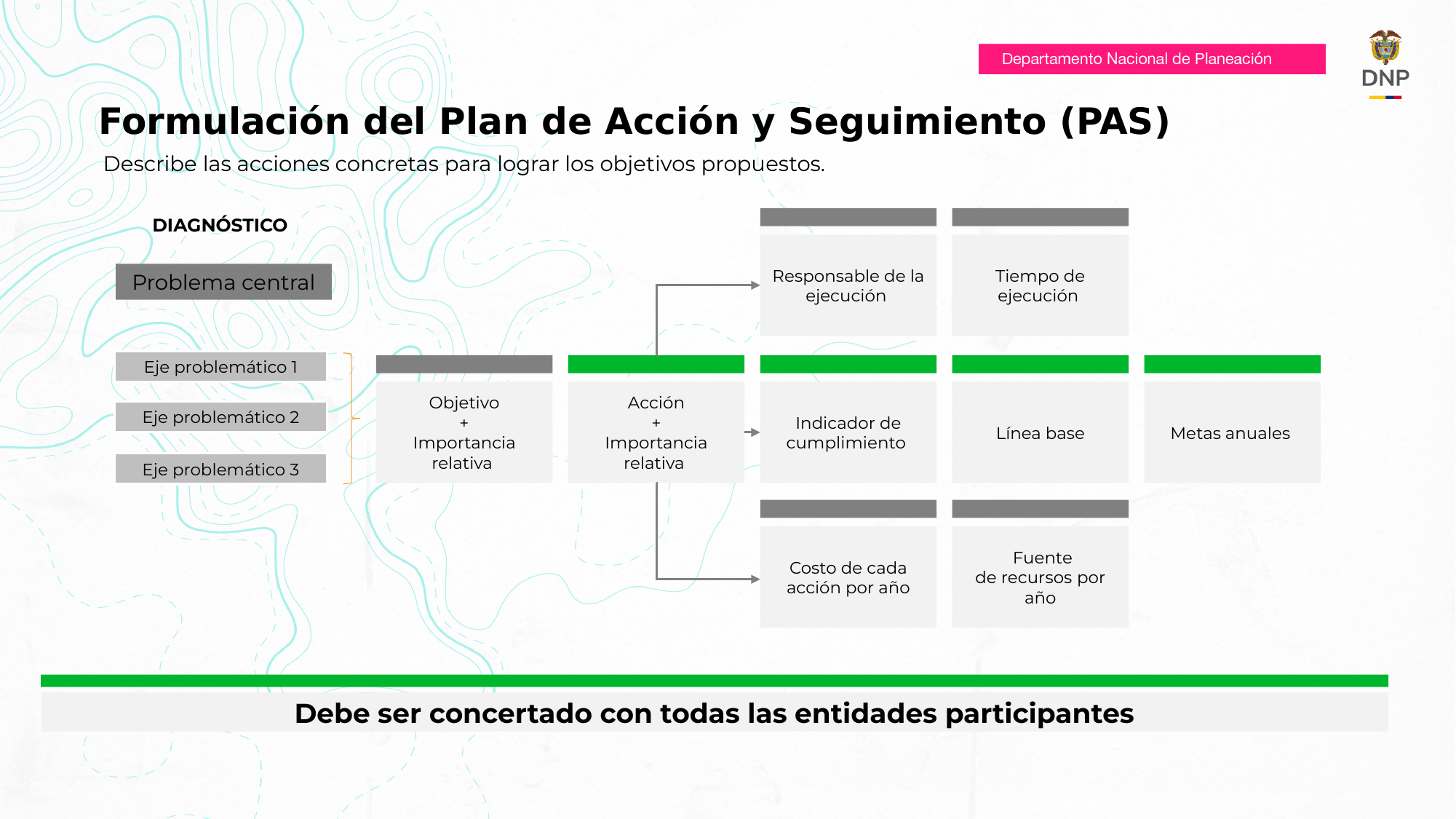

# Formulación del Plan de Acción y Seguimiento (PAS)
Describe las acciones concretas para lograr los objetivos propuestos.

DIAGNÓSTICO
Problema central
Eje problemático 1
Eje problemático 2
Eje problemático 3

Responsable de la ejecución

Tiempo de ejecución

Objetivo
+
Importancia relativa

Acción
+
Importancia relativa

Indicador de cumplimiento

Línea base

Metas anuales

Costo de cada acción por año

 Fuente de recursos por año​

Debe ser concertado con todas las entidades participantes